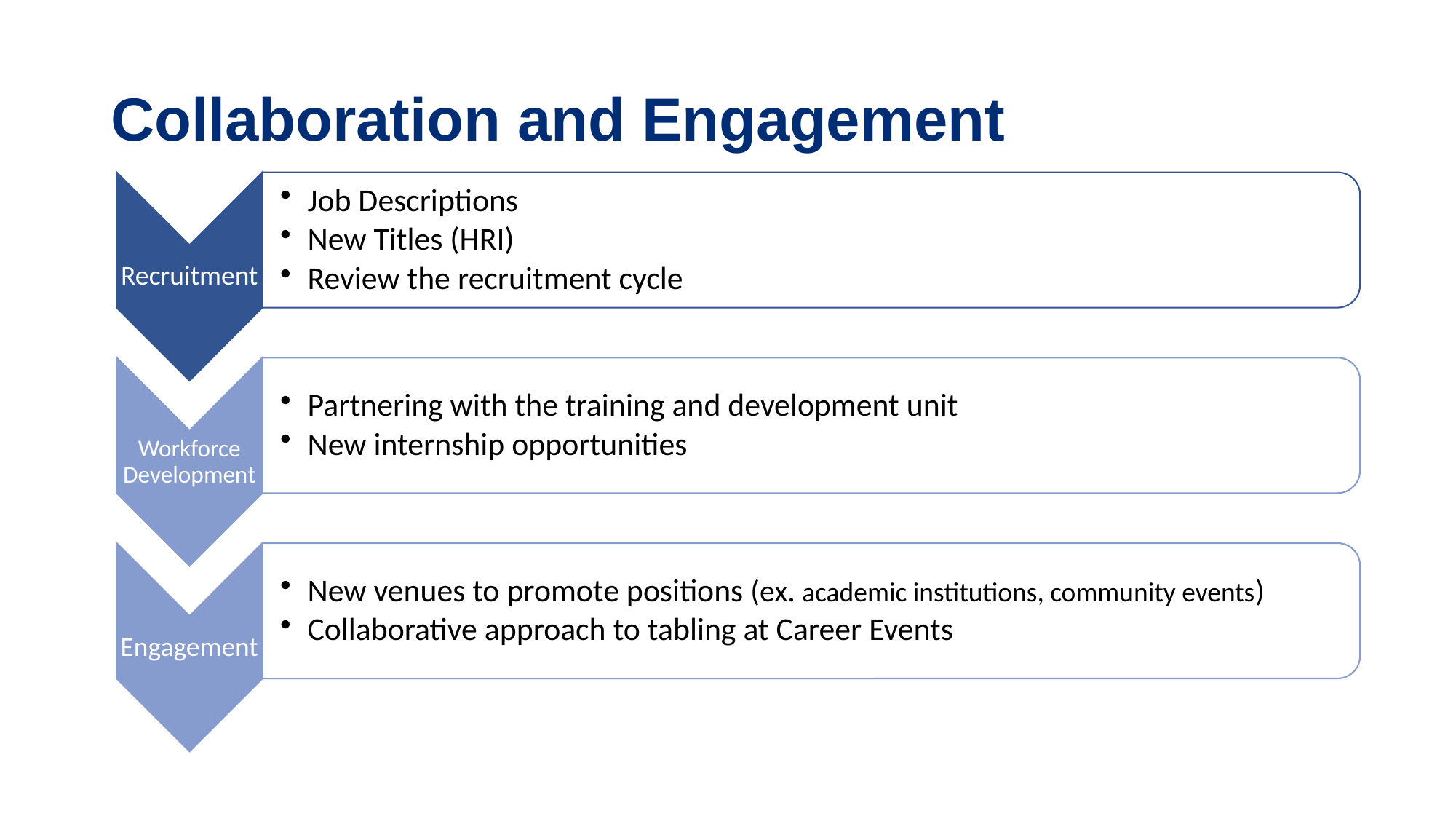

# Collaboration and Engagement
Recruitment
Job Descriptions
New Titles (HRI)
Review the recruitment cycle
Workforce Development
Partnering with the training and development unit
New internship opportunities
Engagement
New venues to promote positions (ex. academic institutions, community events)
Collaborative approach to tabling at Career Events